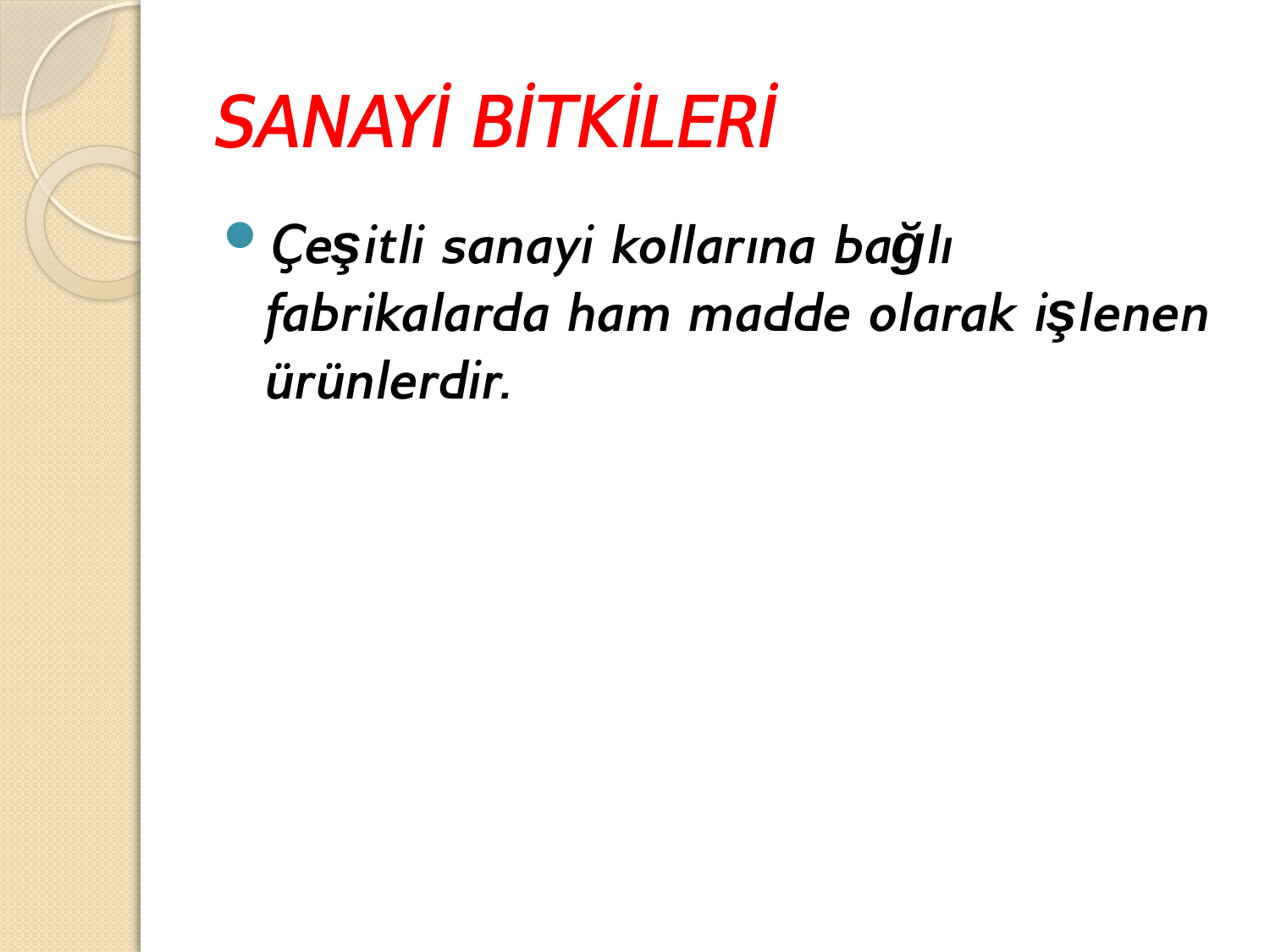

# SANAYİ BİTKİLERİ
Çeşitli sanayi kollarına bağlı fabrikalarda ham madde olarak işlenen ürünlerdir.